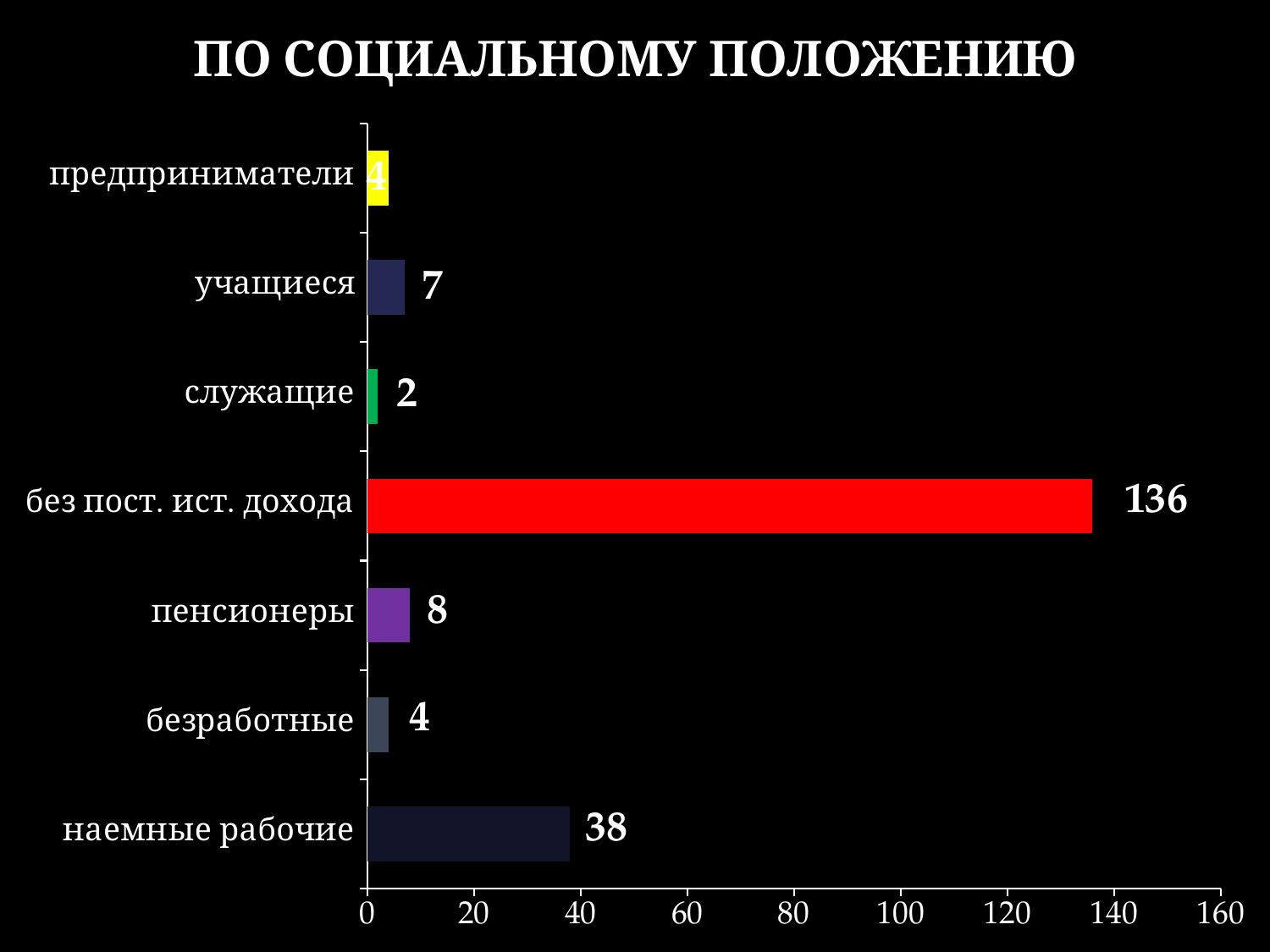

### Chart: ПО СОЦИАЛЬНОМУ ПОЛОЖЕНИЮ

| Category | Столбец1 |
|---|---|
| наемные рабочие | 38.0 |
| безработные | 4.0 |
| пенсионеры | 8.0 |
| без пост. ист. дохода | 136.0 |
| служащие | 2.0 |
| учащиеся | 7.0 |
| предприниматели | 4.0 |